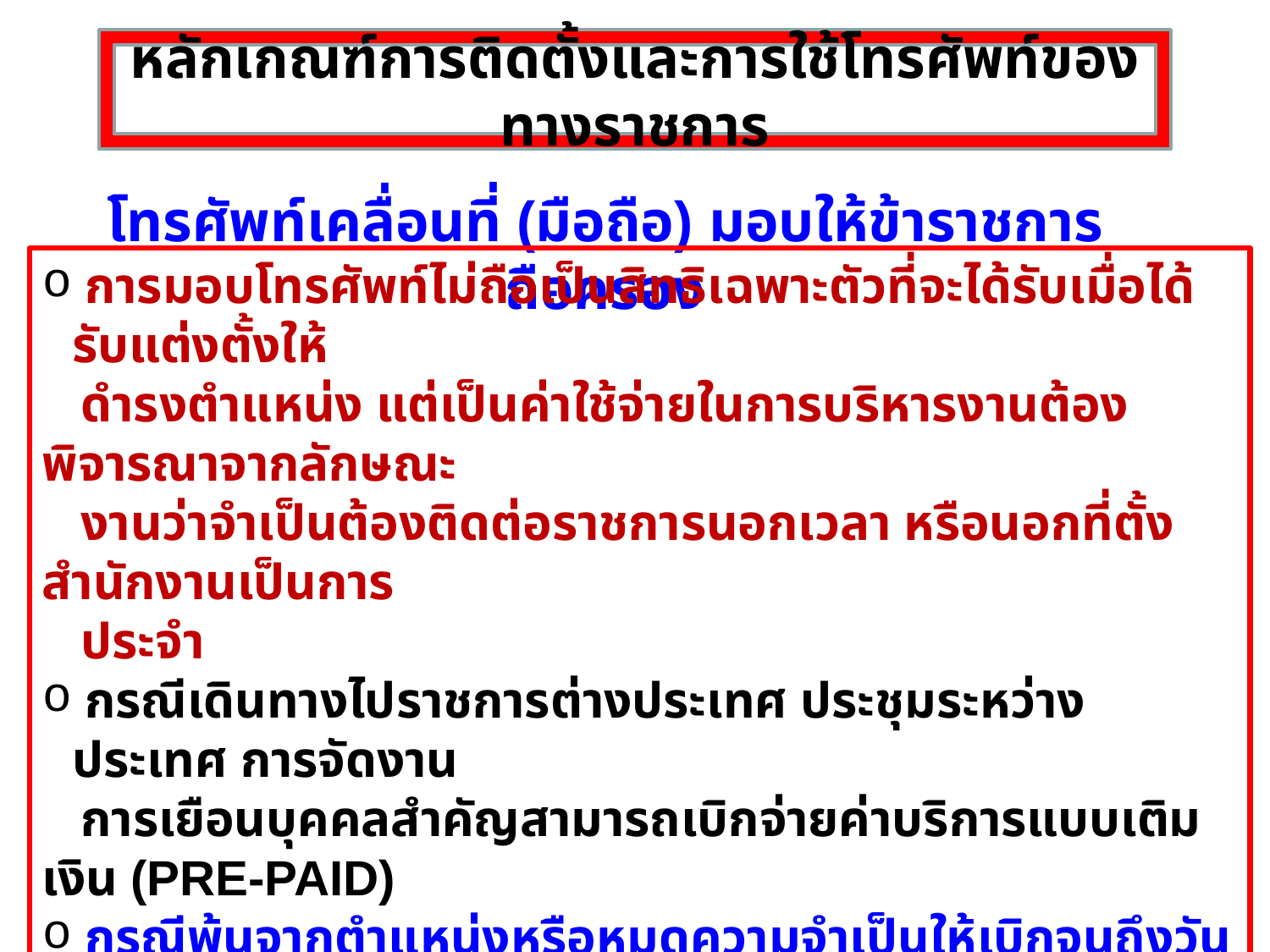

หลักเกณฑ์การติดตั้งและการใช้โทรศัพท์ของทางราชการ
โทรศัพท์เคลื่อนที่ (มือถือ) มอบให้ข้าราชการถือครอง
 การมอบโทรศัพท์ไม่ถือเป็นสิทธิเฉพาะตัวที่จะได้รับเมื่อได้รับแต่งตั้งให้
   ดำรงตำแหน่ง แต่เป็นค่าใช้จ่ายในการบริหารงานต้องพิจารณาจากลักษณะ
   งานว่าจำเป็นต้องติดต่อราชการนอกเวลา หรือนอกที่ตั้งสำนักงานเป็นการ
   ประจำ
 กรณีเดินทางไปราชการต่างประเทศ ประชุมระหว่างประเทศ การจัดงาน
   การเยือนบุคคลสำคัญสามารถเบิกจ่ายค่าบริการแบบเติมเงิน (PRE-PAID)
 กรณีพ้นจากตำแหน่งหรือหมดความจำเป็นให้เบิกจนถึงวันครบรอบใบแจ้ง
    หนี้ของรอบเดือน
 กรณีพ้นจากตำแหน่งและประสงค์ขอซื้อโทรศัพท์เป็นของส่วนตัว ขออนุมัติ
   หัวหน้าส่วนราชการ และรับผิดชอบค่าใช้จ่ายในการโอน
 การเบิกค่าใช้บริการได้เมื่อได้รับใบแจ้งหนี้ตามอัตราที่ กค.กำหนด

125